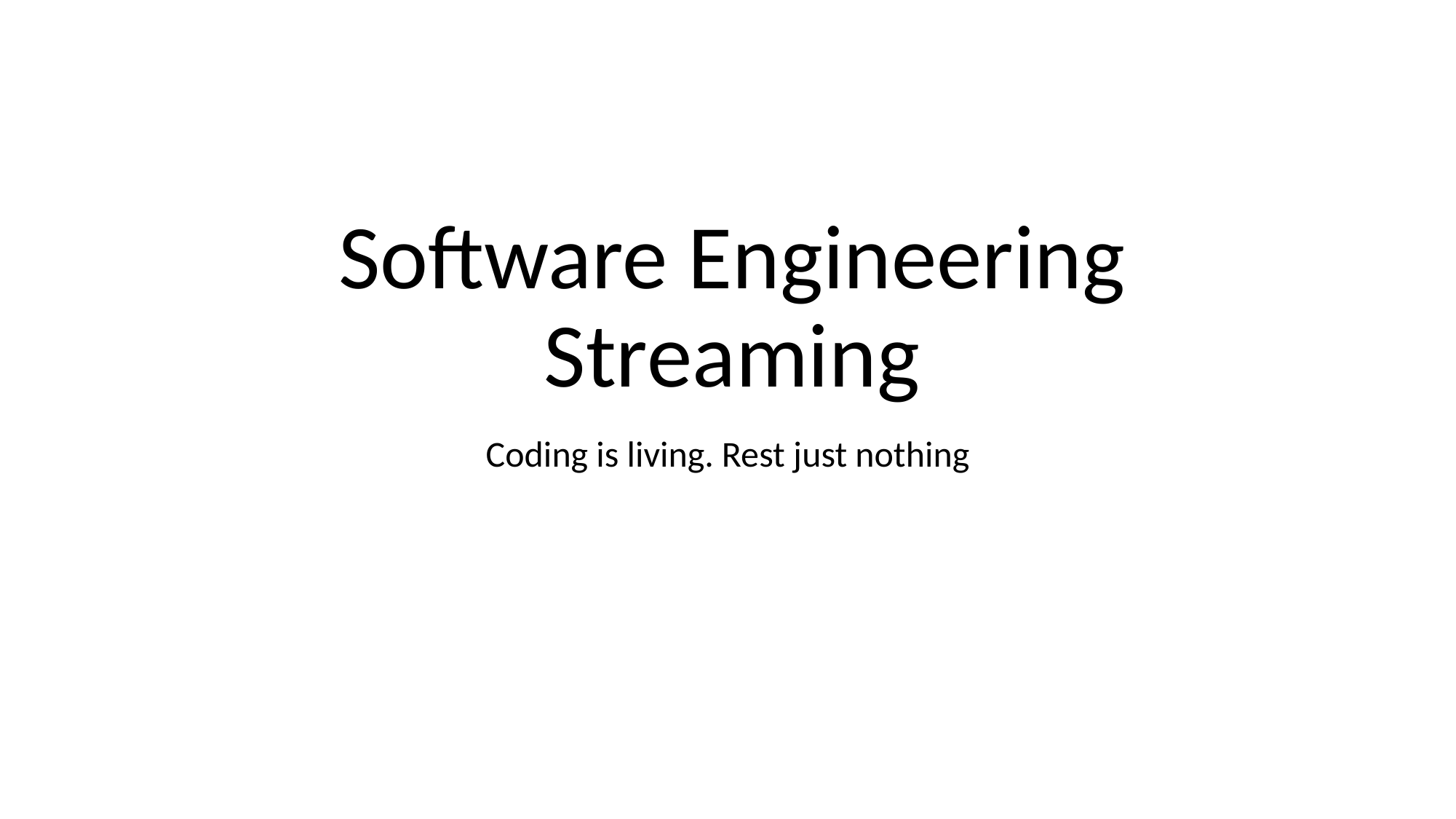

# Software Engineering Streaming
Coding is living. Rest just nothing